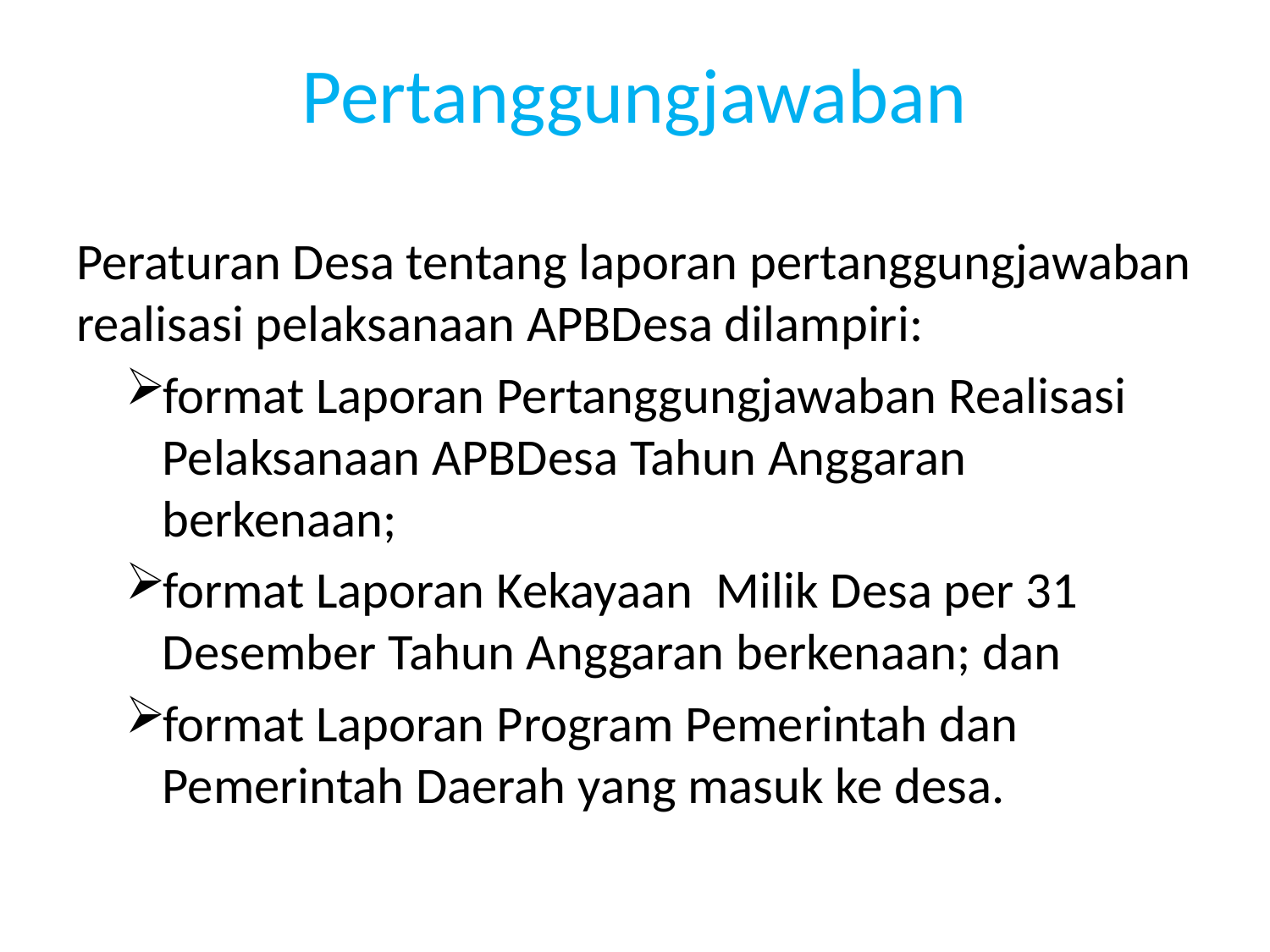

# Pertanggungjawaban
Peraturan Desa tentang laporan pertanggungjawaban realisasi pelaksanaan APBDesa dilampiri:
format Laporan Pertanggungjawaban Realisasi Pelaksanaan APBDesa Tahun Anggaran berkenaan;
format Laporan Kekayaan  Milik Desa per 31 Desember Tahun Anggaran berkenaan; dan
format Laporan Program Pemerintah dan Pemerintah Daerah yang masuk ke desa.